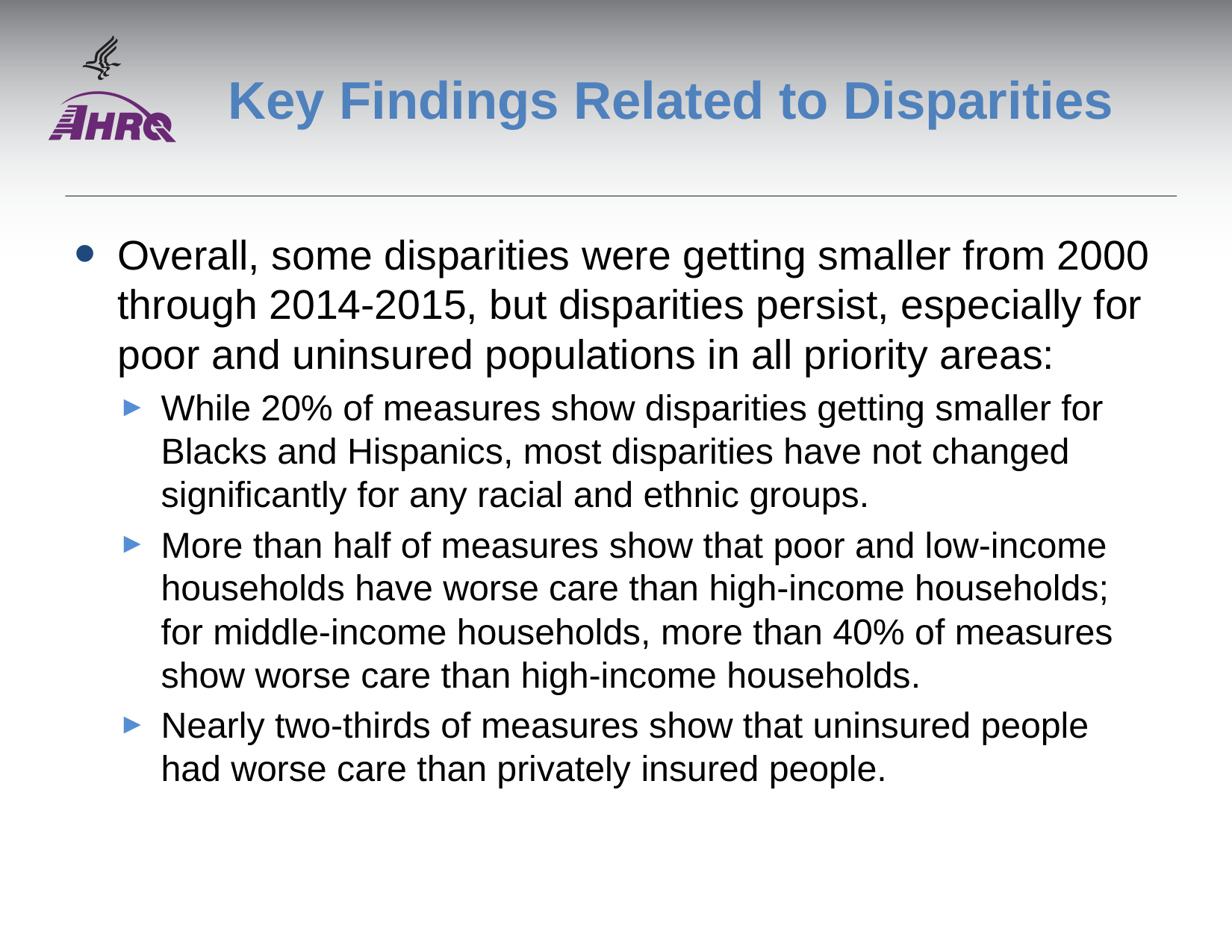

# Key Findings Related to Disparities
Overall, some disparities were getting smaller from 2000 through 2014-2015, but disparities persist, especially for poor and uninsured populations in all priority areas:
While 20% of measures show disparities getting smaller for Blacks and Hispanics, most disparities have not changed significantly for any racial and ethnic groups.
More than half of measures show that poor and low-income households have worse care than high-income households; for middle-income households, more than 40% of measures show worse care than high-income households.
Nearly two-thirds of measures show that uninsured people had worse care than privately insured people.